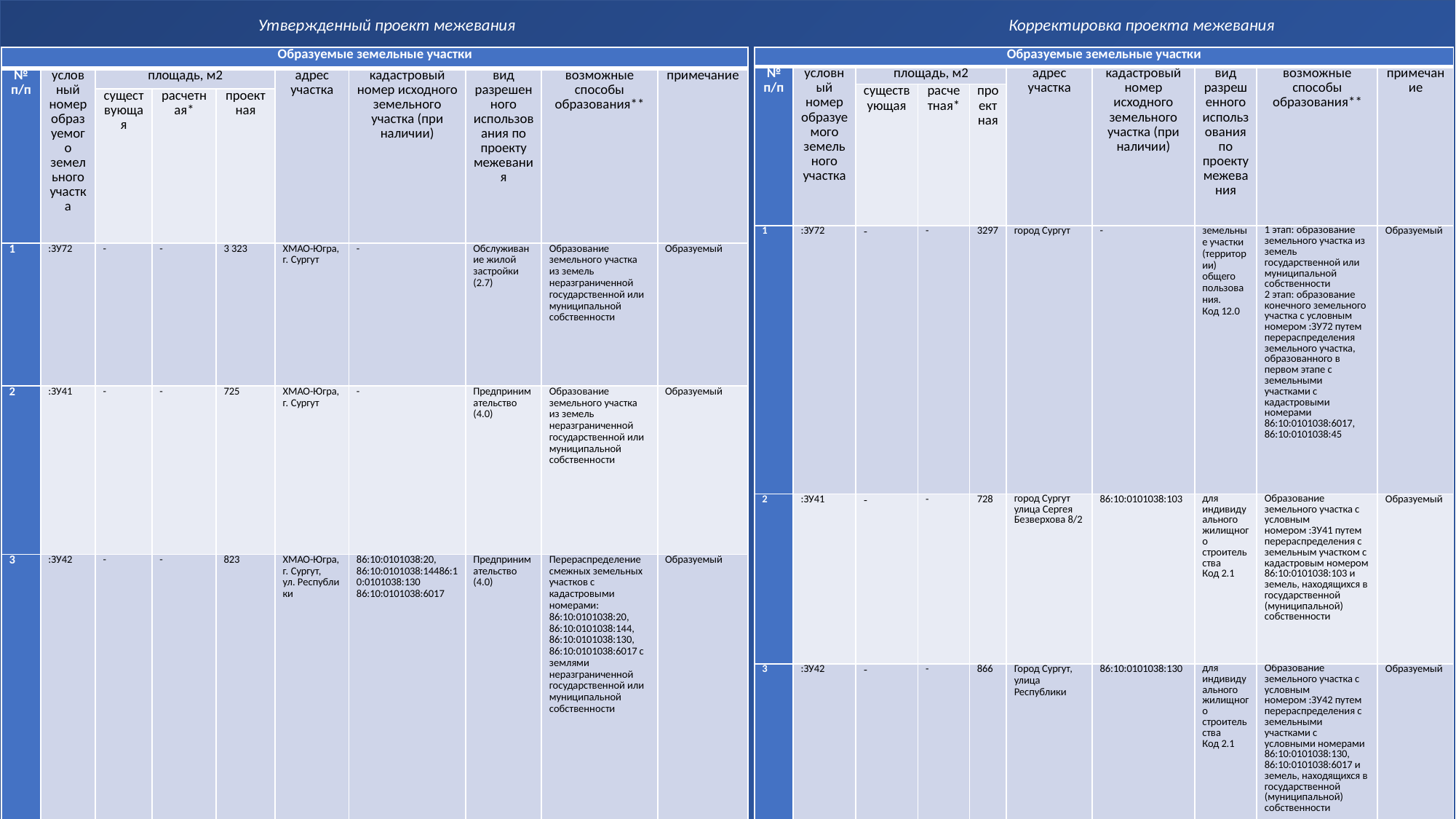

Утвержденный проект межевания
Корректировка проекта межевания
| Образуемые земельные участки |  |  |  |  |  |  |  |  |  |
| --- | --- | --- | --- | --- | --- | --- | --- | --- | --- |
| № п/п | условный номер образуемого земельного участка | площадь, м2 |  |  | адрес участка | кадастровый номер исходного земельного участка (при наличии) | вид разрешенного использования по проекту межевания | возможные способы образования\*\* | примечание |
|  |  | существующая | расчетная\* | проектная |  |  |  |  |  |
| 1 | :ЗУ72 | - | - | 3 323 | ХМАО-Югра, г. Сургут | - | Обслуживание жилой застройки (2.7) | Образование земельного участка из земель неразграниченной государственной или муниципальной собственности | Образуемый |
| 2 | :ЗУ41 | - | - | 725 | ХМАО-Югра, г. Сургут | - | Предпринимательство (4.0) | Образование земельного участка из земель неразграниченной государственной или муниципальной собственности | Образуемый |
| 3 | :ЗУ42 | - | - | 823 | ХМАО-Югра, г. Сургут, ул. Республики | 86:10:0101038:20, 86:10:0101038:14486:10:0101038:130 86:10:0101038:6017 | Предпринимательство (4.0) | Перераспределение смежных земельных участков с кадастровыми номерами: 86:10:0101038:20, 86:10:0101038:144, 86:10:0101038:130, 86:10:0101038:6017 с землями неразграниченной государственной или муниципальной собственности | Образуемый |
| Образуемые земельные участки |  |  |  |  |  |  |  |  |  |
| --- | --- | --- | --- | --- | --- | --- | --- | --- | --- |
| № п/п | условный номер образуемого земельного участка | площадь, м2 |  |  | адрес участка | кадастровый номер исходного земельного участка (при наличии) | вид разрешенного использования по проекту межевания | возможные способы образования\*\* | примечание |
|  |  | существующая | расчетная\* | проектная |  |  |  |  |  |
| 1 | :ЗУ72 | - | - | 3297 | город Сургут | - | земельные участки (территории) общего пользования. Код 12.0 | 1 этап: образование земельного участка из земель государственной или муниципальной собственности 2 этап: образование конечного земельного участка с условным номером :ЗУ72 путем перераспределения земельного участка, образованного в первом этапе с земельными участками с кадастровыми номерами 86:10:0101038:6017, 86:10:0101038:45 | Образуемый |
| 2 | :ЗУ41 | - | - | 728 | город Сургут улица Сергея Безверхова 8/2 | 86:10:0101038:103 | для индивидуального жилищного строительства Код 2.1 | Образование земельного участка с условным номером :ЗУ41 путем перераспределения с земельным участком с кадастровым номером 86:10:0101038:103 и земель, находящихся в государственной (муниципальной) собственности | Образуемый |
| 3 | :ЗУ42 | - | - | 866 | Город Сургут, улица Республики | 86:10:0101038:130 | для индивидуального жилищного строительства Код 2.1 | Образование земельного участка с условным номером :ЗУ42 путем перераспределения с земельными участками с условными номерами 86:10:0101038:130, 86:10:0101038:6017 и земель, находящихся в государственной (муниципальной) собственности | Образуемый |